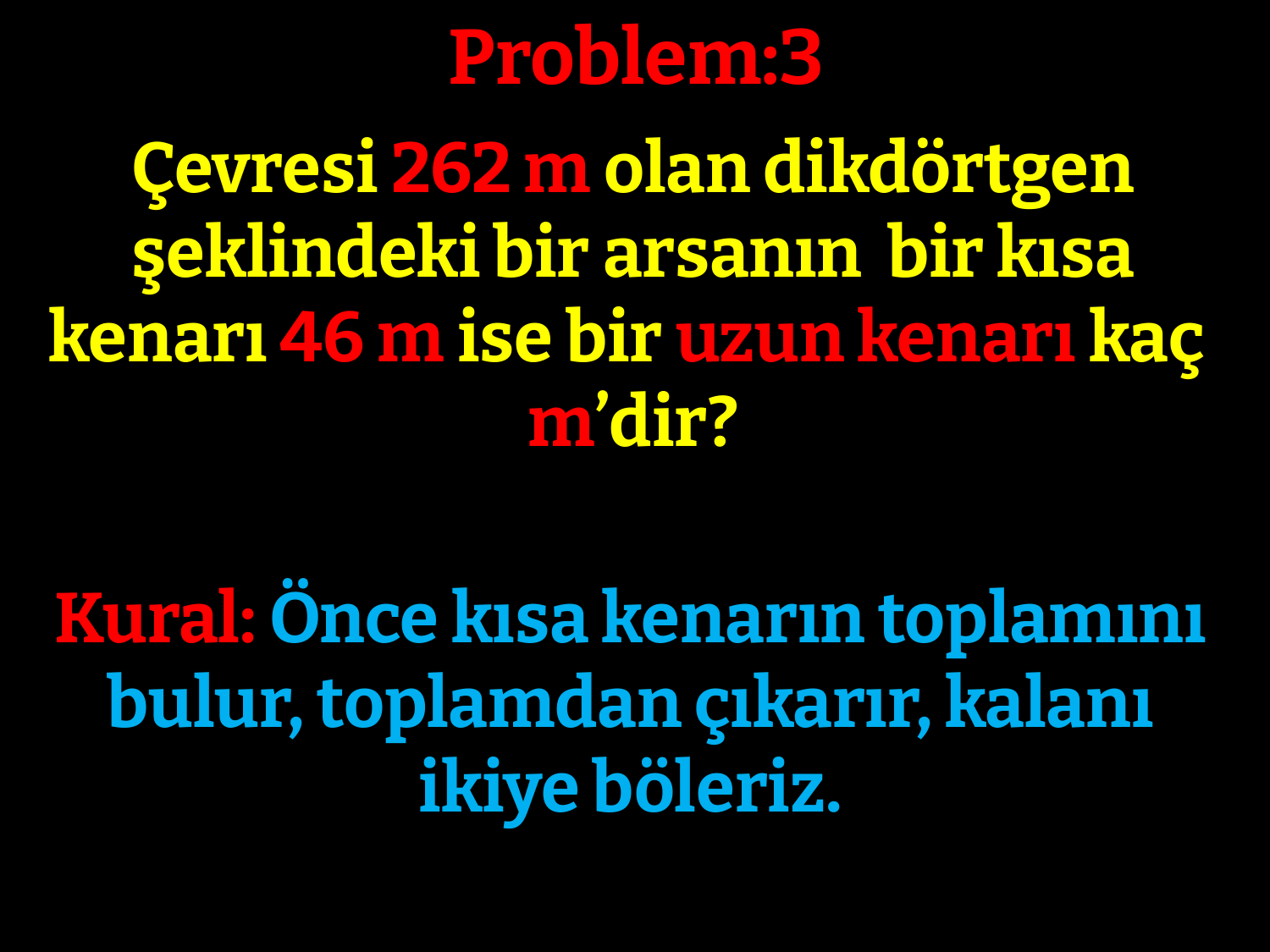

Problem:3
Çevresi 262 m olan dikdörtgen şeklindeki bir arsanın  bir kısa kenarı 46 m ise bir uzun kenarı kaç  m’dir?
#
Kural: Önce kısa kenarın toplamını bulur, toplamdan çıkarır, kalanı ikiye böleriz.